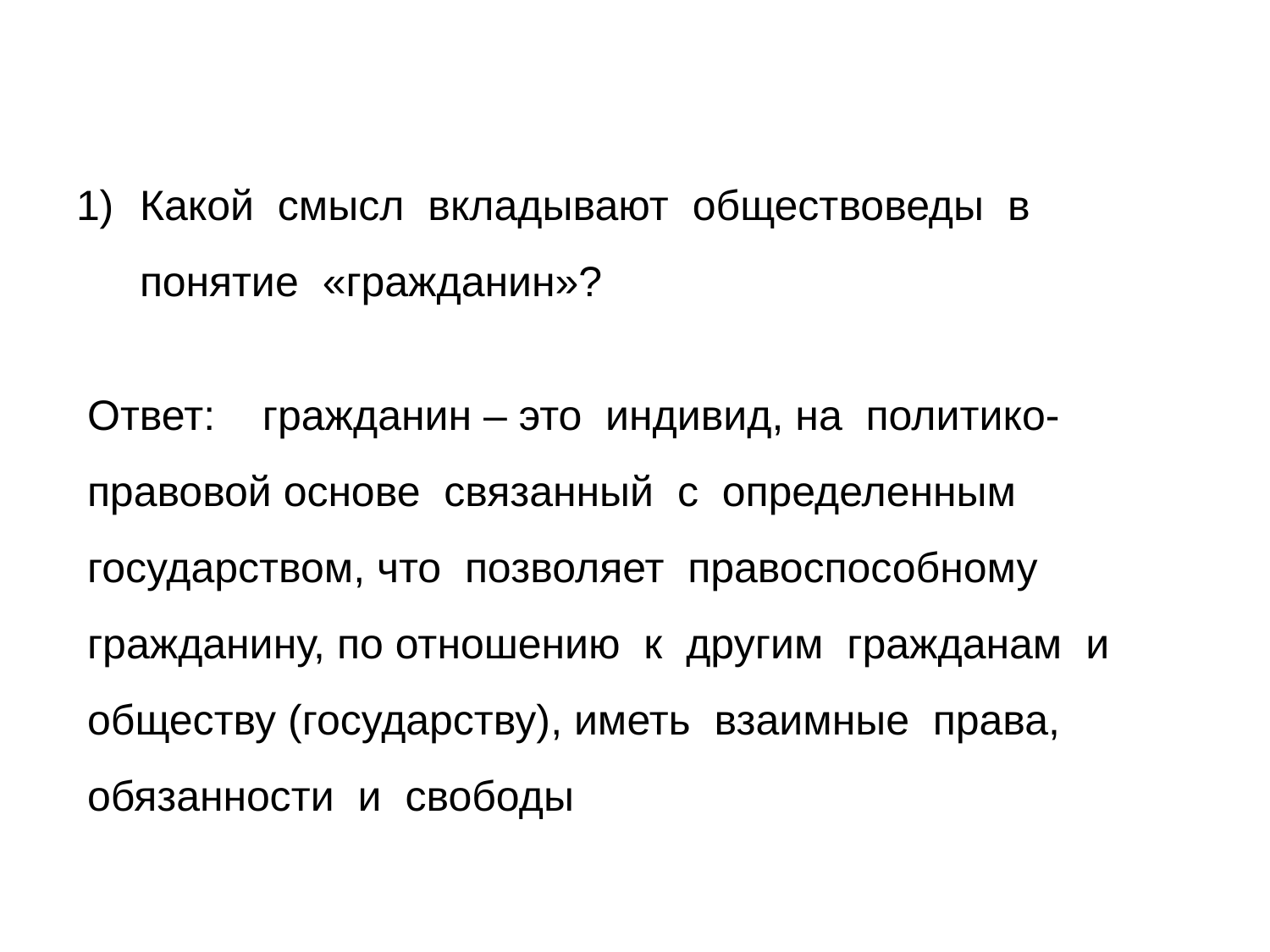

#
Какой  смысл  вкладывают  обществоведы  в  понятие  «гражданин»?
Ответ:    гражданин – это  индивид, на  политико-правовой основе  связанный  с  определенным  государством, что  позволяет  правоспособному  гражданину, по отношению  к  другим  гражданам  и  обществу (государству), иметь  взаимные  права, обязанности  и  свободы